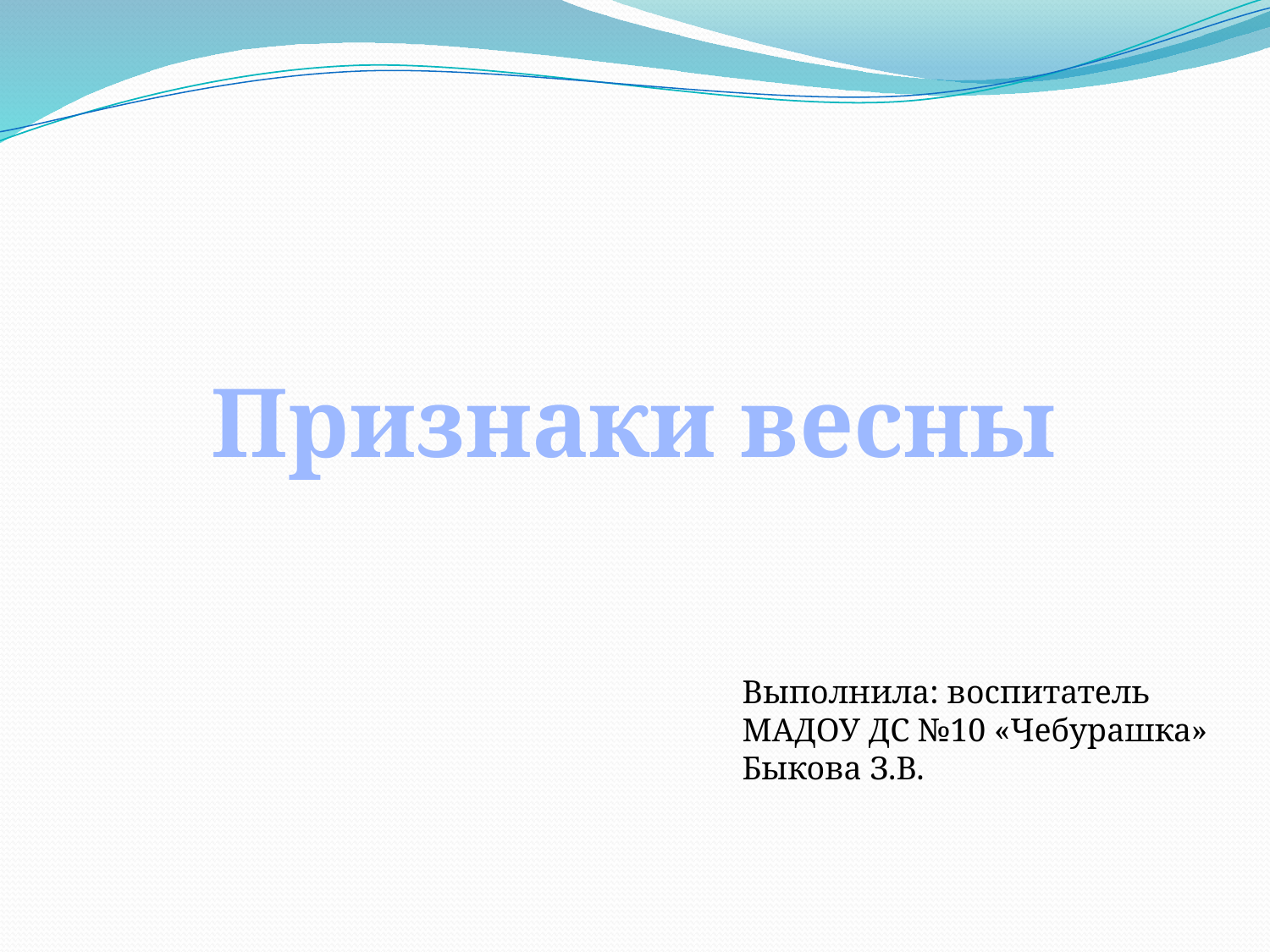

Признаки весны
Выполнила: воспитатель
МАДОУ ДС №10 «Чебурашка»
Быкова З.В.